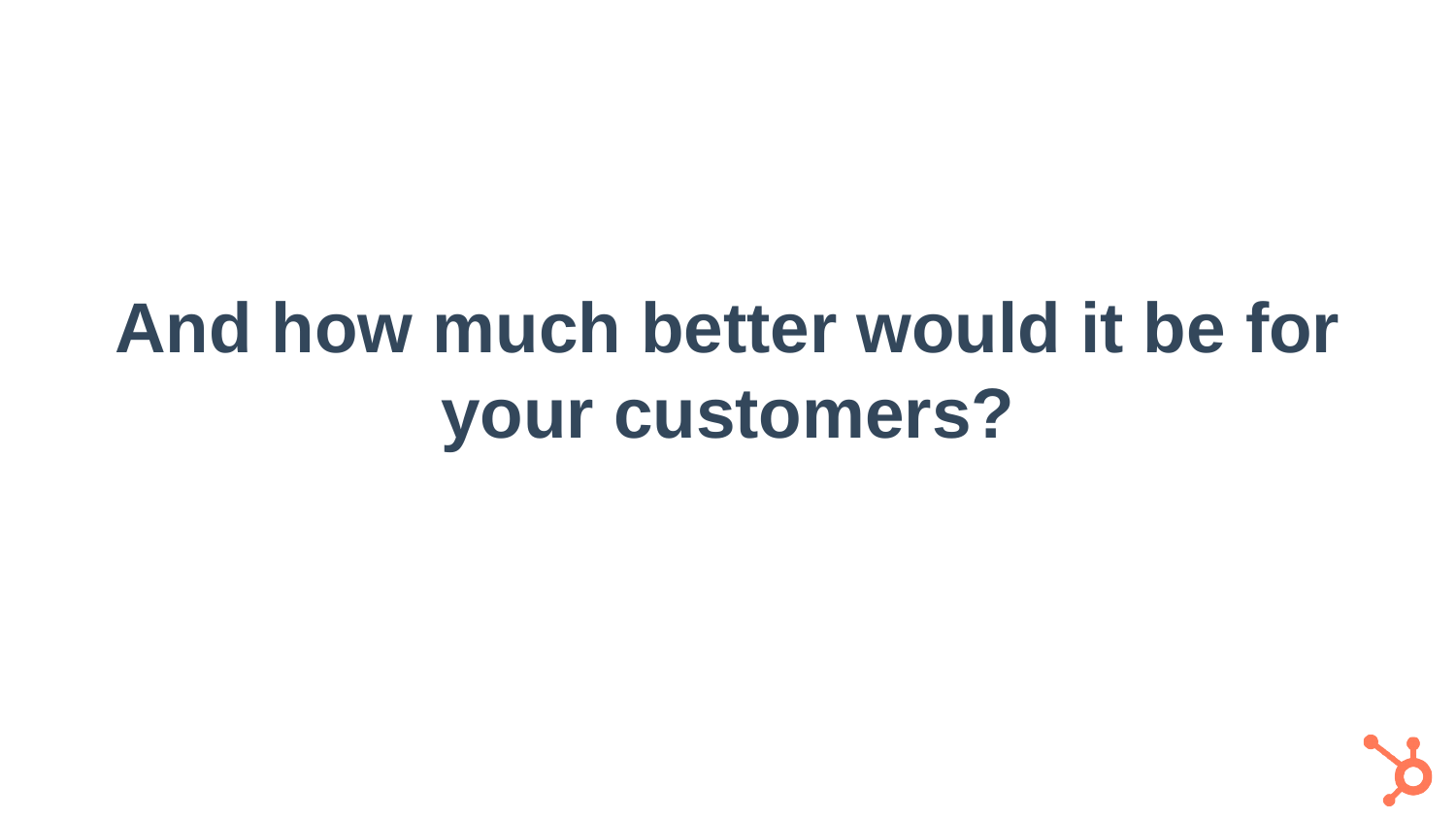

# And how much better would it be for your customers?